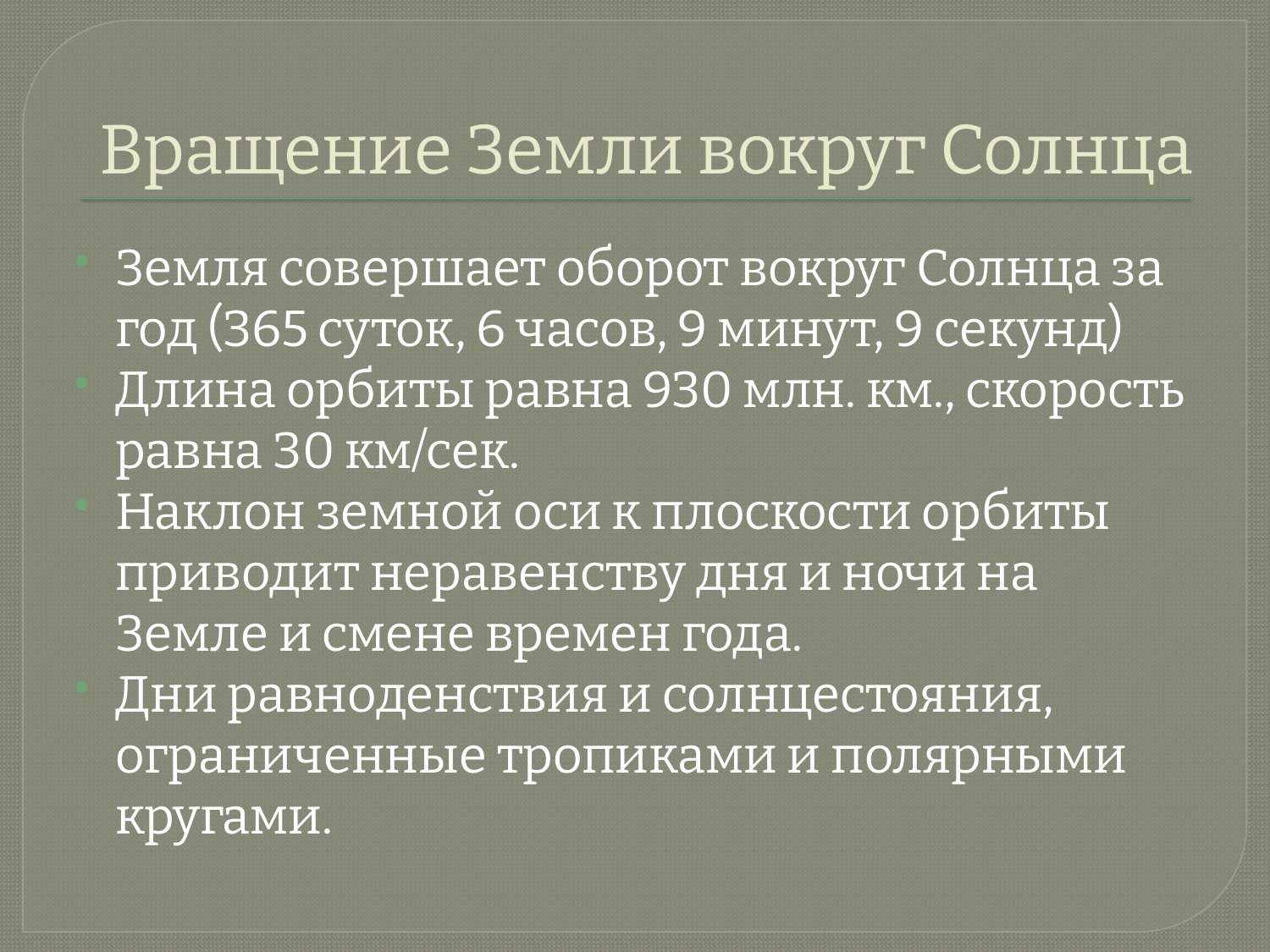

# Вращение Земли вокруг Солнца
Земля совершает оборот вокруг Солнца за год (365 суток, 6 часов, 9 минут, 9 секунд)
Длина орбиты равна 930 млн. км., скорость равна 30 км/сек.
Наклон земной оси к плоскости орбиты приводит неравенству дня и ночи на Земле и смене времен года.
Дни равноденствия и солнцестояния, ограниченные тропиками и полярными кругами.